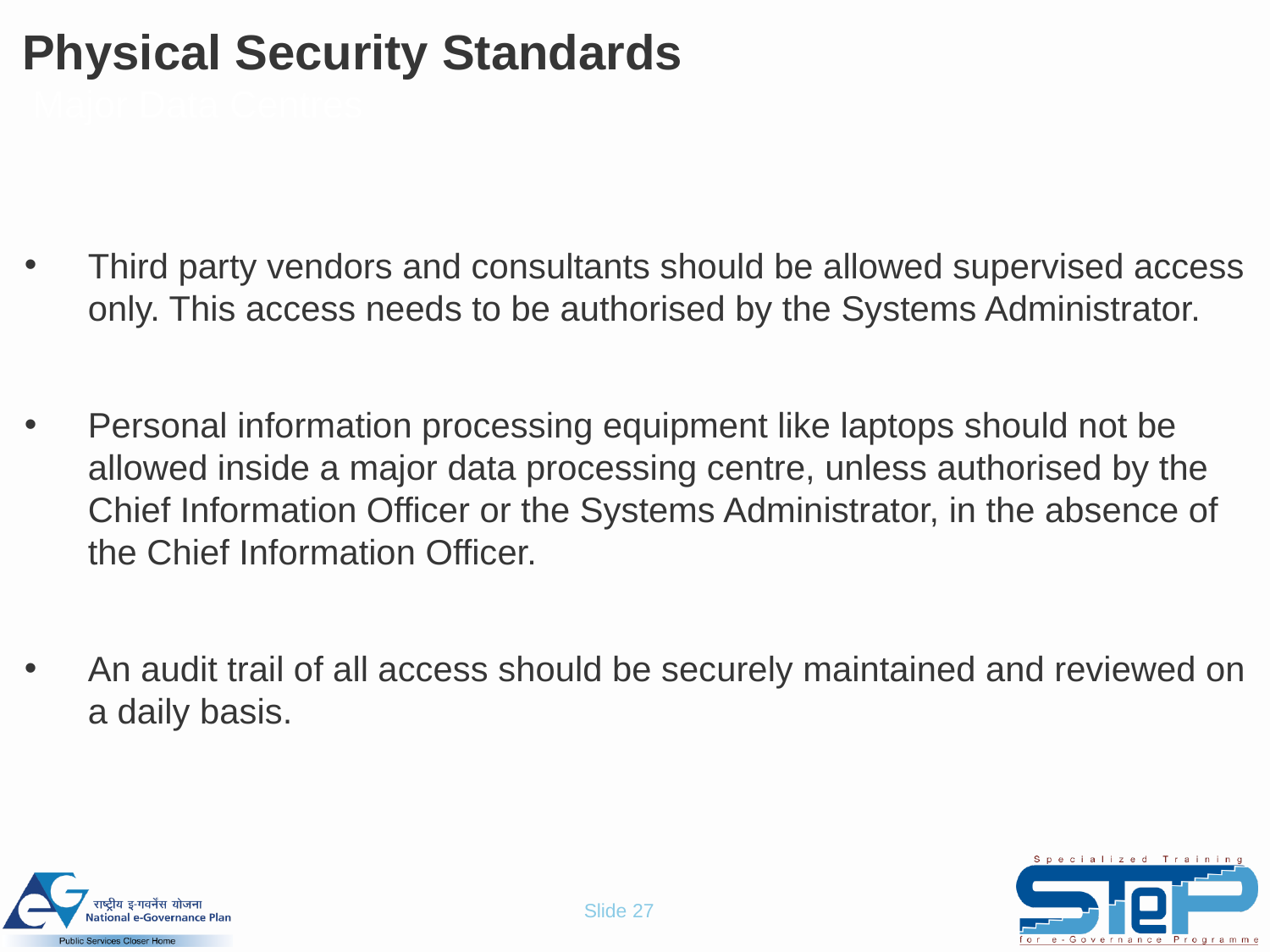

# Physical Security Standards Major Data Centres
Third party vendors and consultants should be allowed supervised access only. This access needs to be authorised by the Systems Administrator.

Personal information processing equipment like laptops should not be allowed inside a major data processing centre, unless authorised by the Chief Information Officer or the Systems Administrator, in the absence of the Chief Information Officer.

An audit trail of all access should be securely maintained and reviewed on a daily basis.